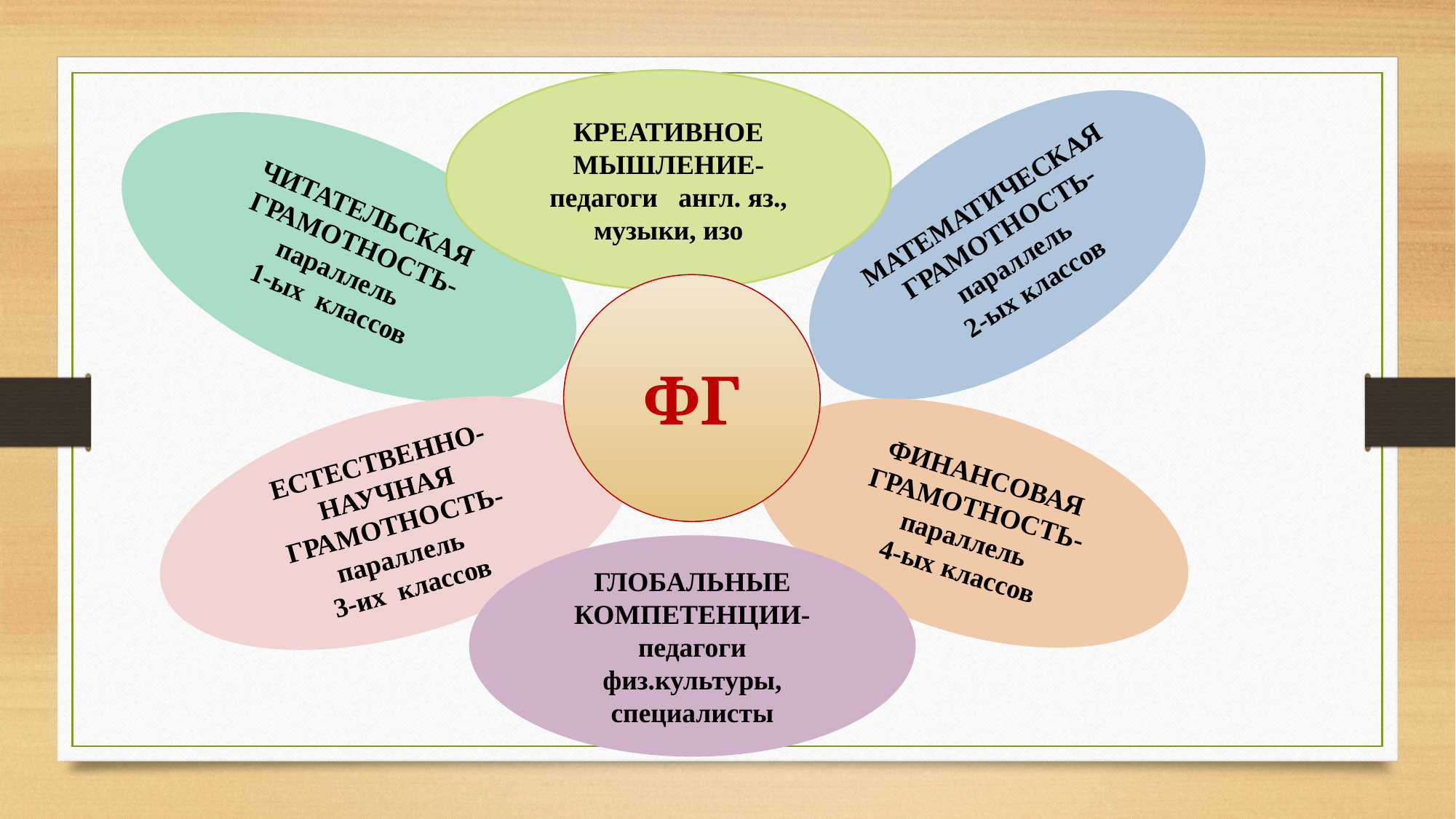

КРЕАТИВНОЕ МЫШЛЕНИЕ-
педагоги   англ. яз., музыки, изо
МАТЕМАТИЧЕСКАЯ ГРАМОТНОСТЬ-параллель
2-ых классов
ЧИТАТЕЛЬСКАЯ ГРАМОТНОСТЬ- параллель
1-ых  классов
ФГ
ЕСТЕСТВЕННО-НАУЧНАЯ ГРАМОТНОСТЬ-параллель
3-их  классов
ФИНАНСОВАЯ ГРАМОТНОСТЬ-параллель
4-ых классов
ГЛОБАЛЬНЫЕ КОМПЕТЕНЦИИ-
педагоги физ.культуры, специалисты